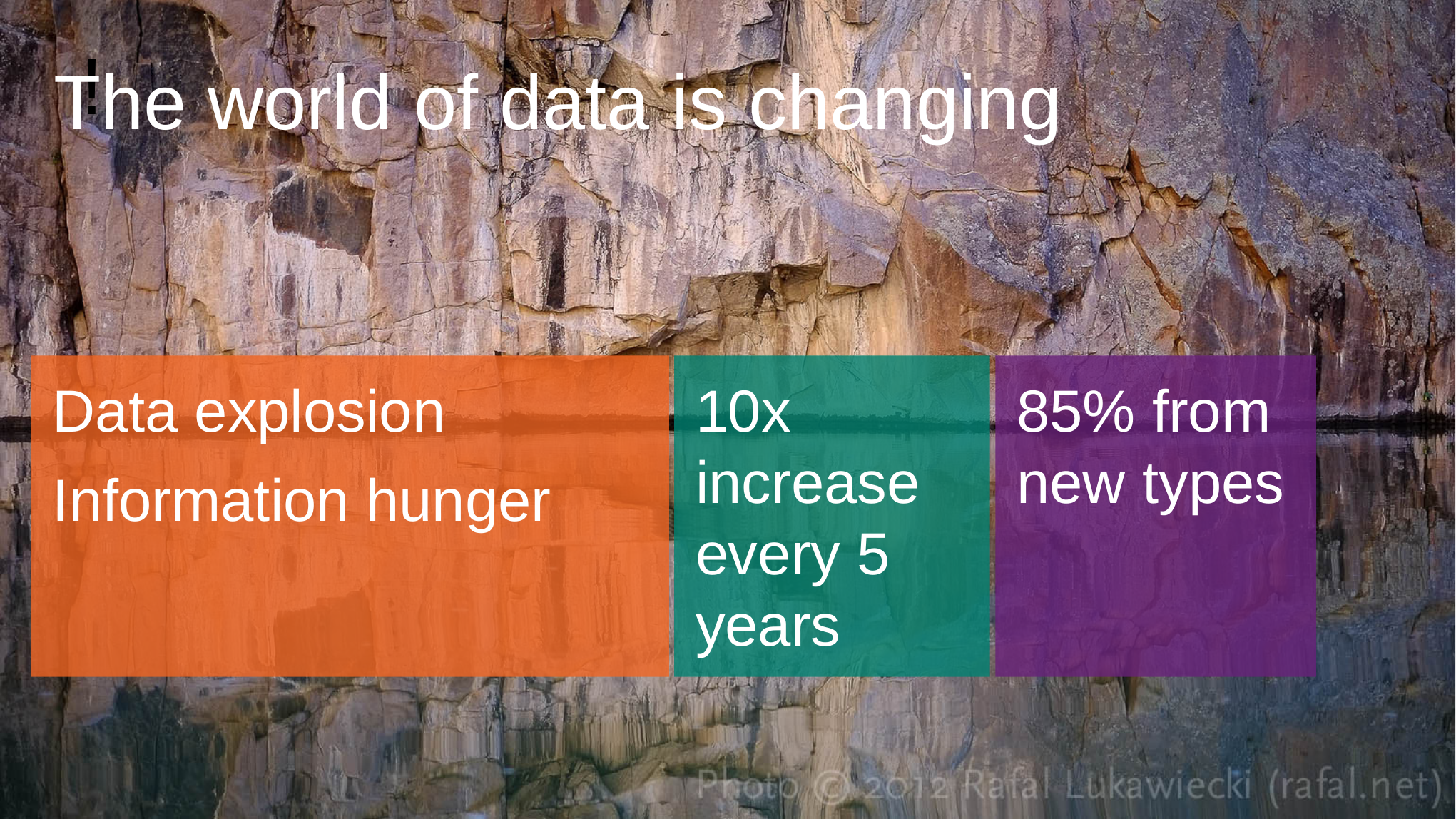

!
The world of data is changing
Data explosion
Information hunger
10x increase every 5 years
85% from new types